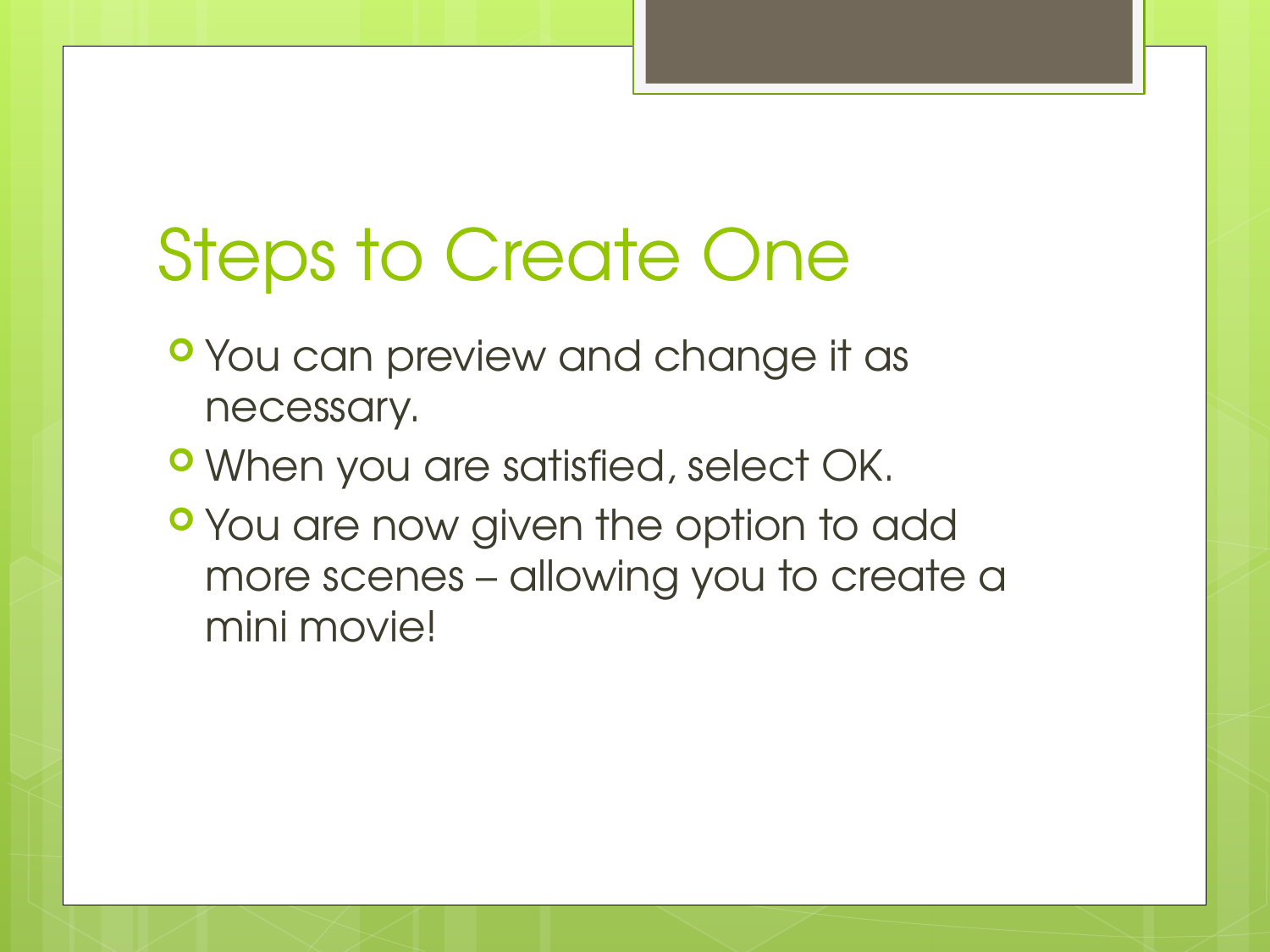

# Steps to Create One
You can preview and change it as necessary.
When you are satisfied, select OK.
You are now given the option to add more scenes – allowing you to create a mini movie!